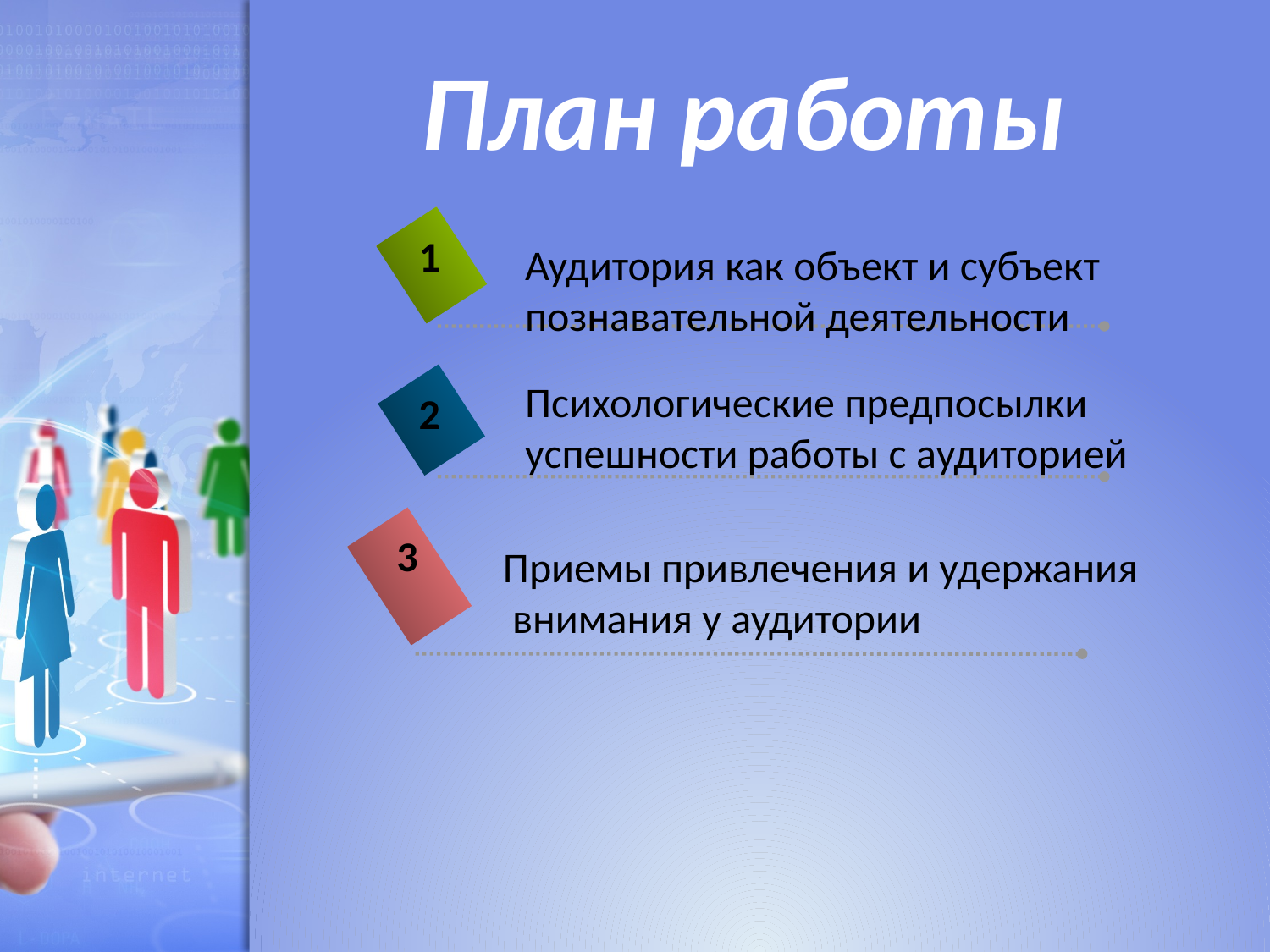

# План работы

1
Аудитория как объект и субъект познавательной деятельности

Психологические предпосылки
успешности работы с аудиторией

2

3
Приемы привлечения и удержания
 внимания у аудитории